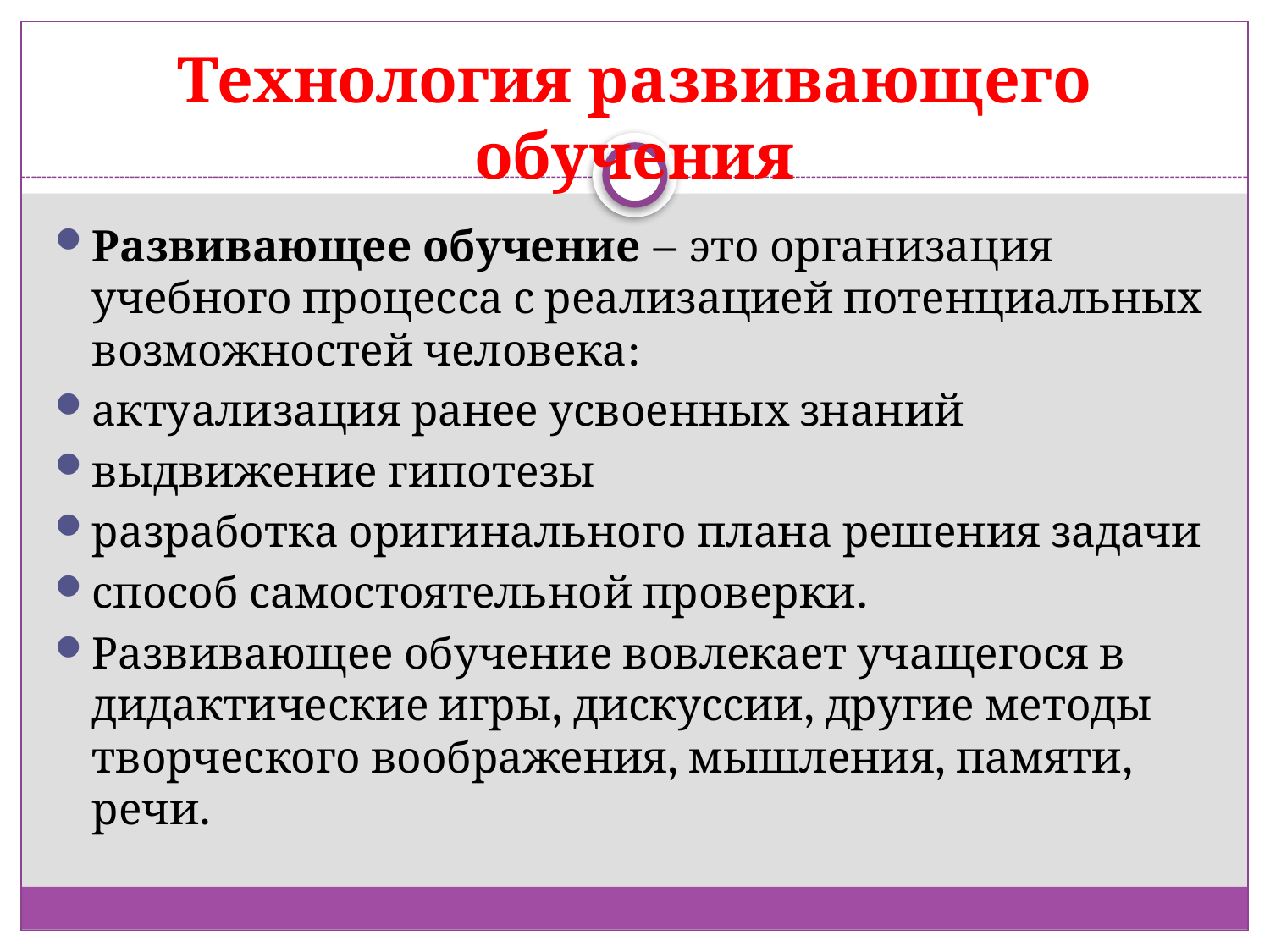

# Технология развивающего обучения
Развивающее обучение – это организация учебного процесса с реализацией потенциальных возможностей человека:
актуализация ранее усвоенных знаний
выдвижение гипотезы
разработка оригинального плана решения задачи
способ самостоятельной проверки.
Развивающее обучение вовлекает учащегося в дидактические игры, дискуссии, другие методы творческого воображения, мышления, памяти, речи.